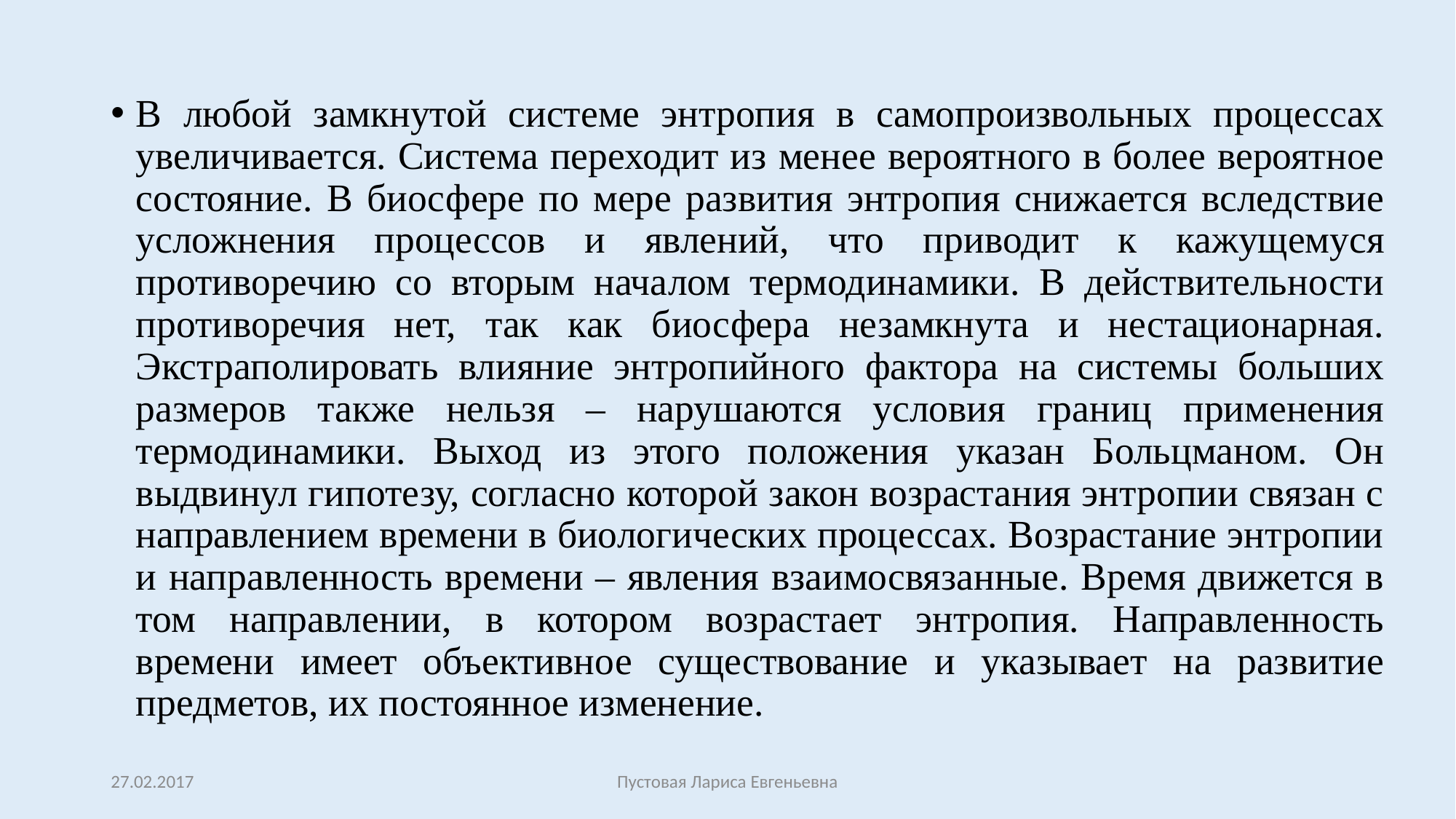

В любой замкнутой системе энтропия в самопроизвольных процессах увеличивается. Система переходит из менее вероятного в более вероятное состояние. В биосфере по мере развития энтропия снижается вследствие усложнения процессов и явлений, что приводит к кажущемуся противоречию со вторым началом термодинамики. В действительности противоречия нет, так как биосфера незамкнута и нестационарная. Экстраполировать влияние энтропийного фактора на системы больших размеров также нельзя – нарушаются условия границ применения термодинамики. Выход из этого положения указан Больцманом. Он выдвинул гипотезу, согласно которой закон возрастания энтропии связан с направлением времени в биологических процессах. Возрастание энтропии и направленность времени – явления взаимосвязанные. Время движется в том направлении, в котором возрастает энтропия. Направленность времени имеет объективное существование и указывает на развитие предметов, их постоянное изменение.
27.02.2017
Пустовая Лариса Евгеньевна